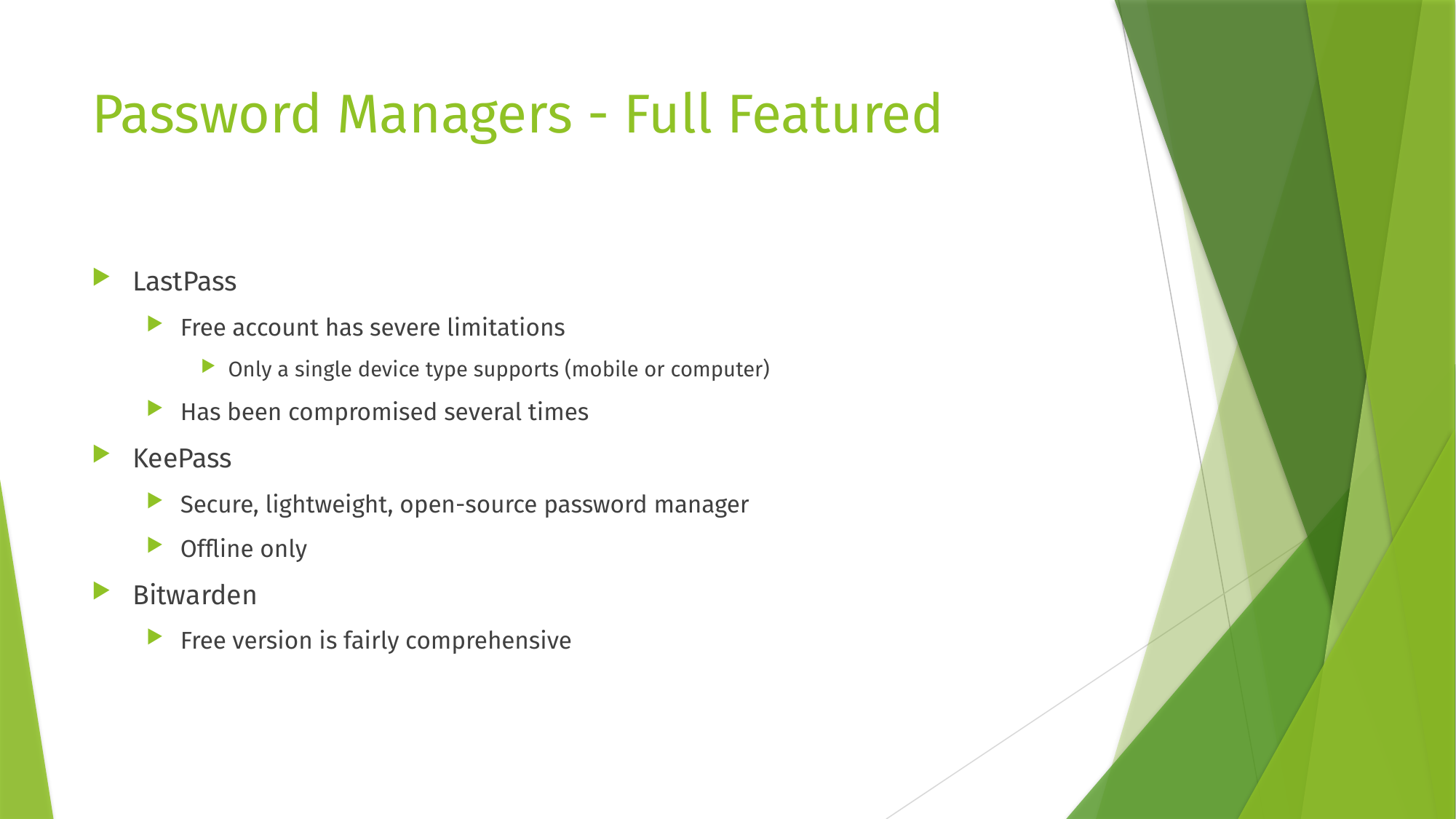

# Password Managers - Full Featured
LastPass
Free account has severe limitations
Only a single device type supports (mobile or computer)
Has been compromised several times
KeePass
Secure, lightweight, open-source password manager
Offline only
Bitwarden
Free version is fairly comprehensive